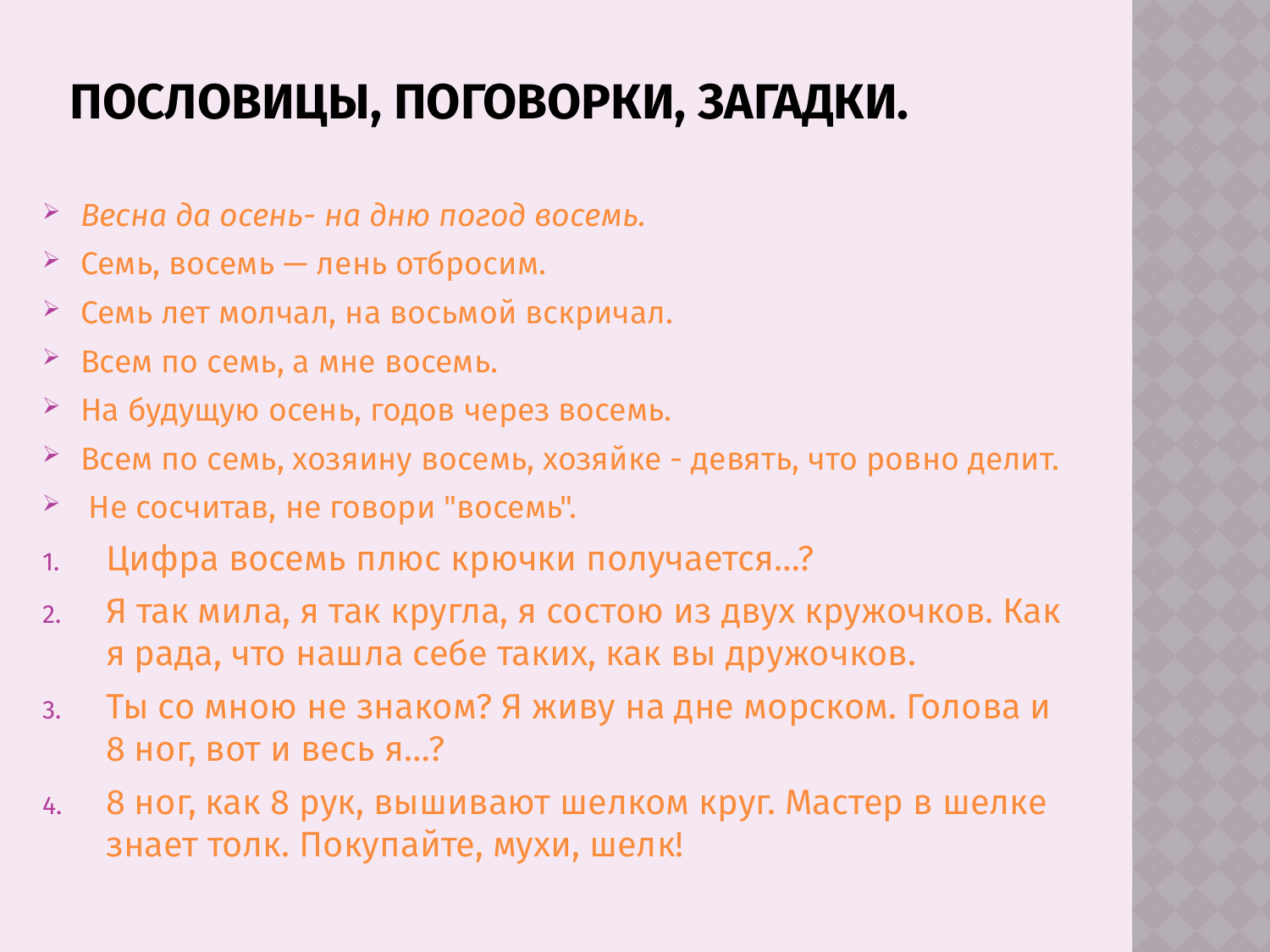

# Пословицы, поговорки, загадки.
Весна да осень- на дню погод восемь.
Семь, восемь — лень отбросим.
Семь лет молчал, на восьмой вскричал.
Всем по семь, а мне восемь.
На будущую осень, годов через восемь.
Всем по семь, хозяину восемь, хозяйке - девять, что ровно делит.
 Не сосчитав, не говори "восемь".
Цифра восемь плюс крючки получается…?
Я так мила, я так кругла, я состою из двух кружочков. Как я рада, что нашла себе таких, как вы дружочков.
Ты со мною не знаком? Я живу на дне морском. Голова и 8 ног, вот и весь я…?
8 ног, как 8 рук, вышивают шелком круг. Мастер в шелке знает толк. Покупайте, мухи, шелк!